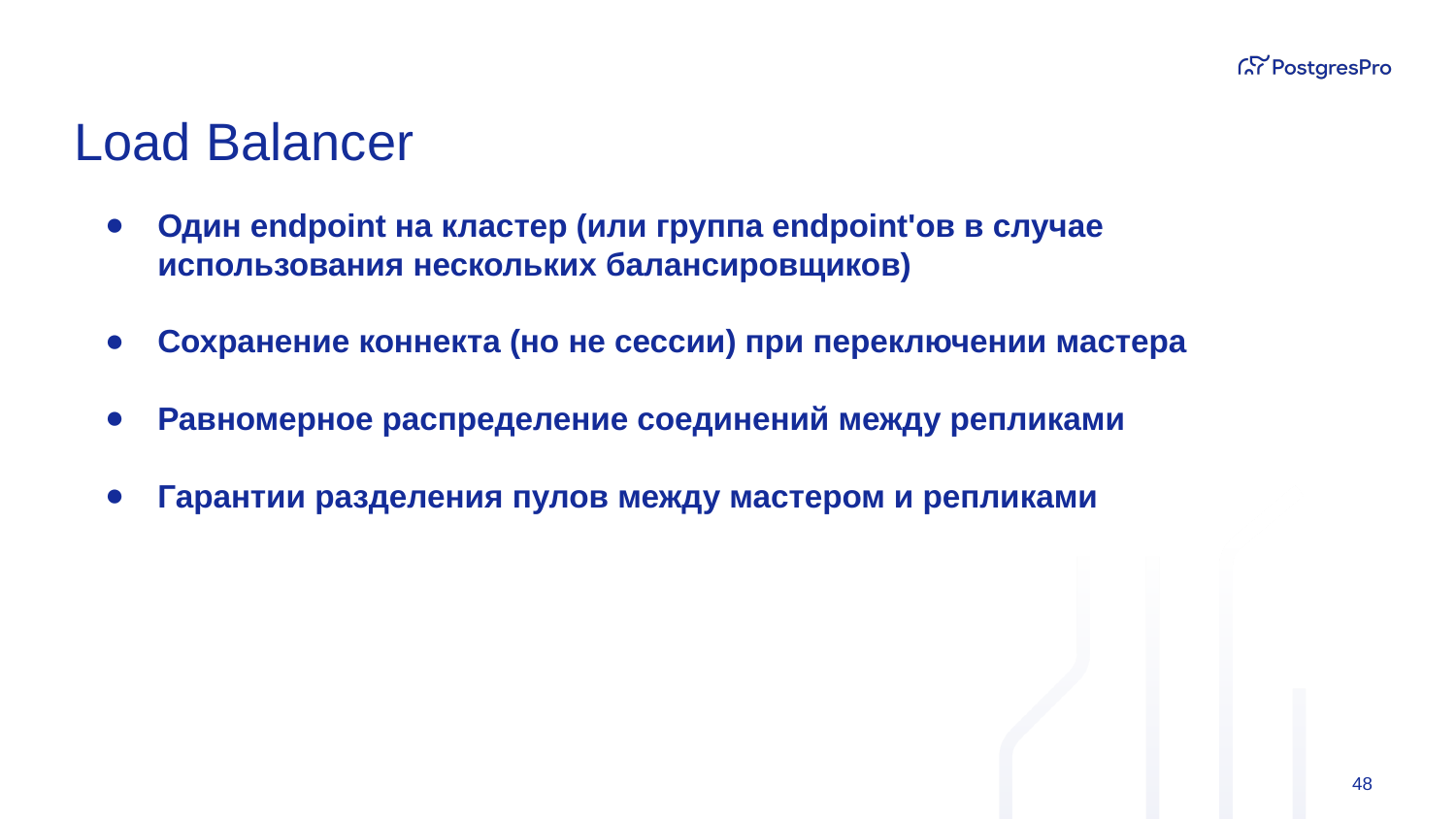

# Load Balancer
Один endpoint на кластер (или группа endpoint'ов в случае использования нескольких балансировщиков)
Сохранение коннекта (но не сессии) при переключении мастера
Равномерное распределение соединений между репликами
Гарантии разделения пулов между мастером и репликами
48